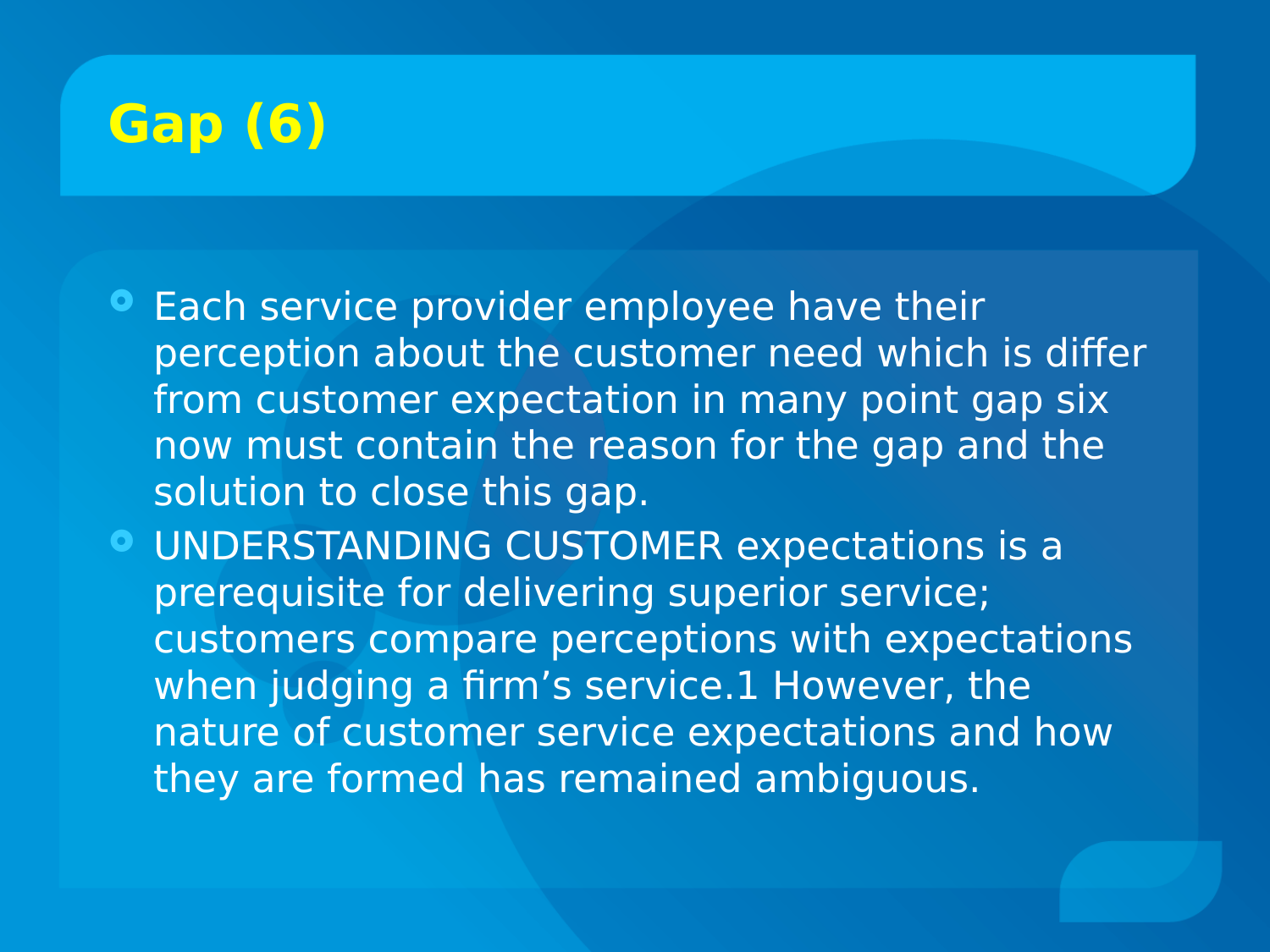

# Gap (6)
Each service provider employee have their perception about the customer need which is differ from customer expectation in many point gap six now must contain the reason for the gap and the solution to close this gap.
UNDERSTANDING CUSTOMER expectations is a prerequisite for delivering superior service; customers compare perceptions with expectations when judging a firm’s service.1 However, the nature of customer service expectations and how they are formed has remained ambiguous.